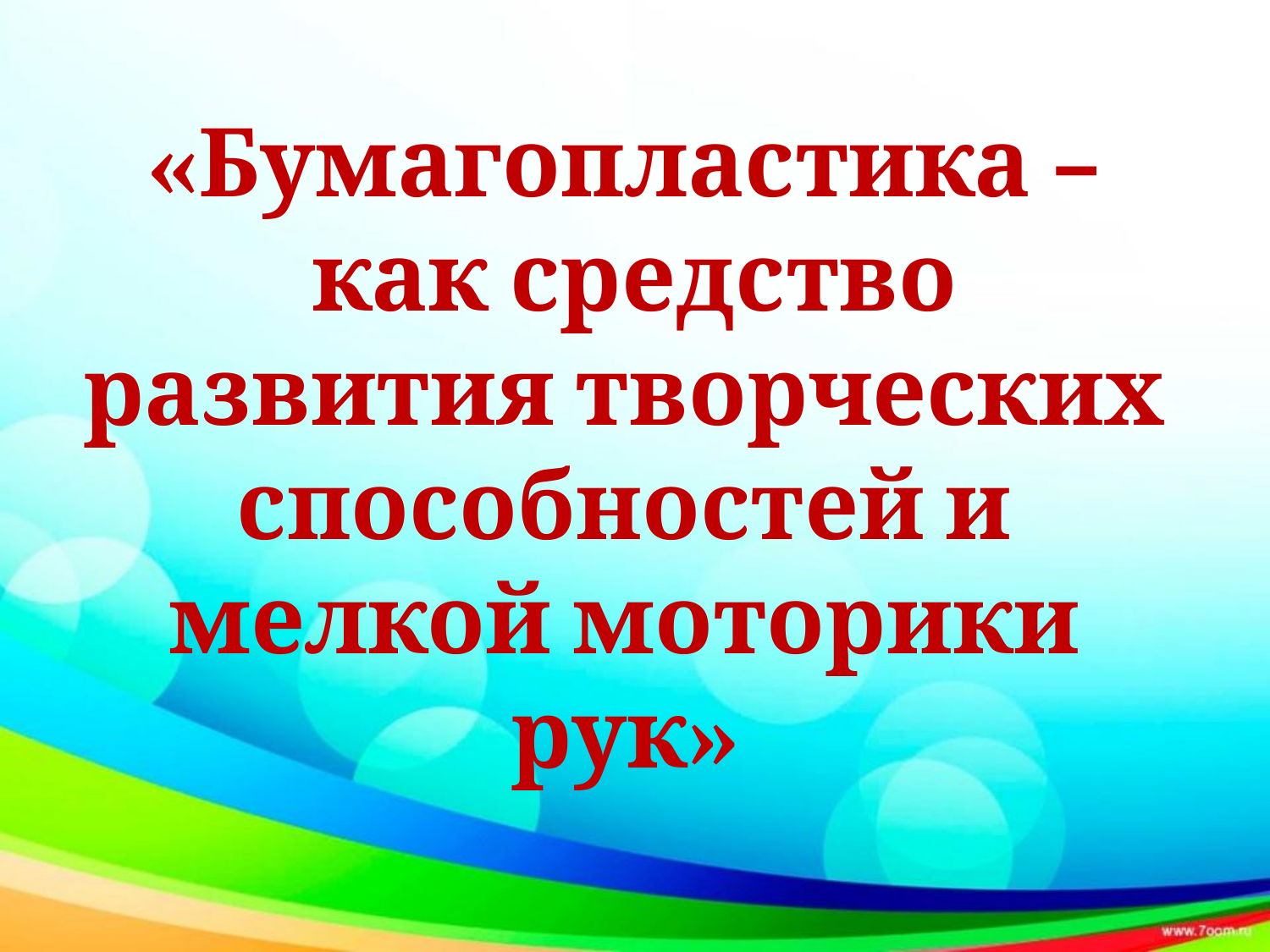

«Бумагопластика –
 как средство развития творческих способностей и мелкой моторики рук»